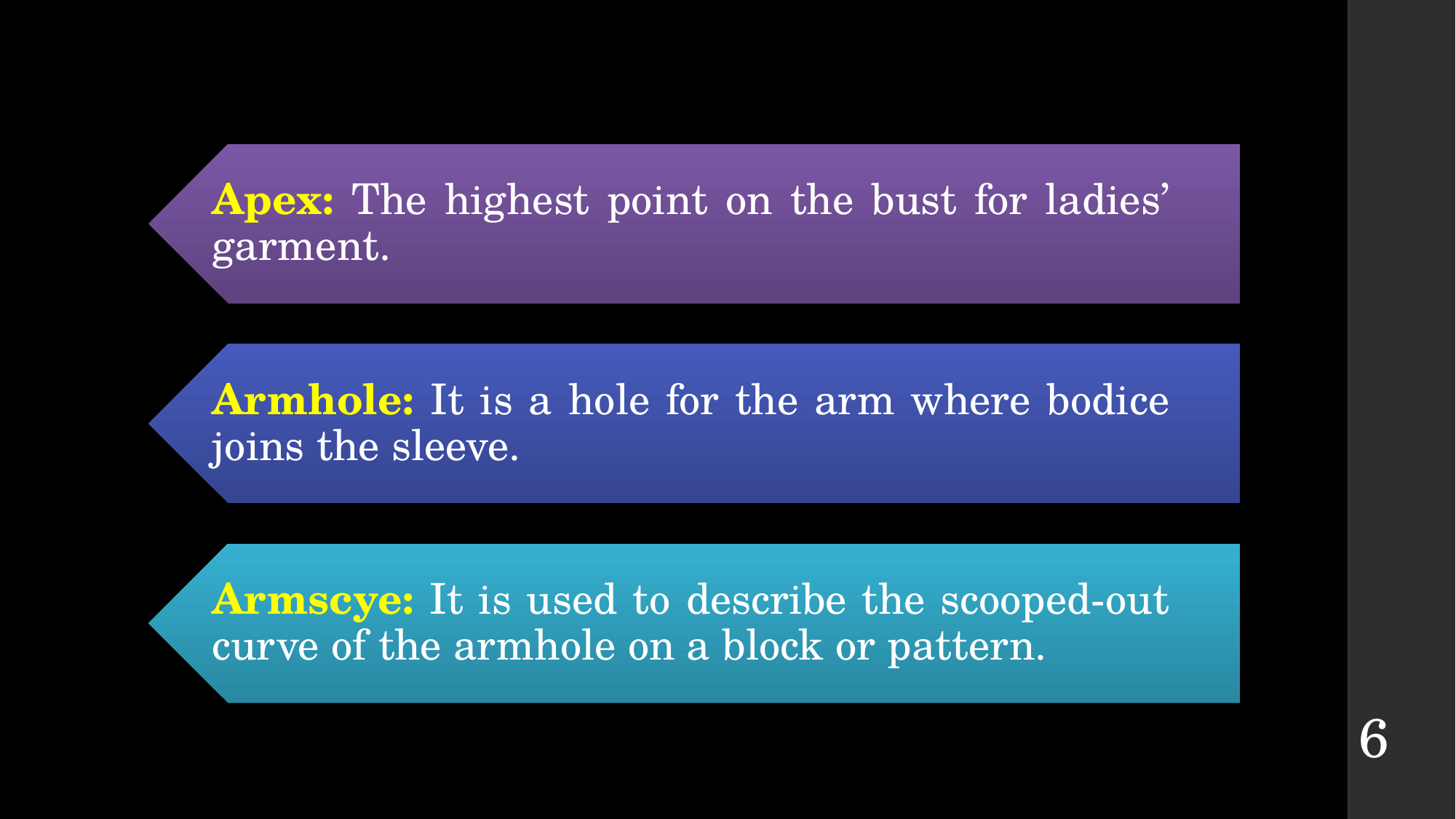

Apex: The highest point on the bust for ladies’ garment.
Armhole: It is a hole for the arm where bodice joins the sleeve.
Armscye: It is used to describe the scooped-out curve of the armhole on a block or pattern.
6